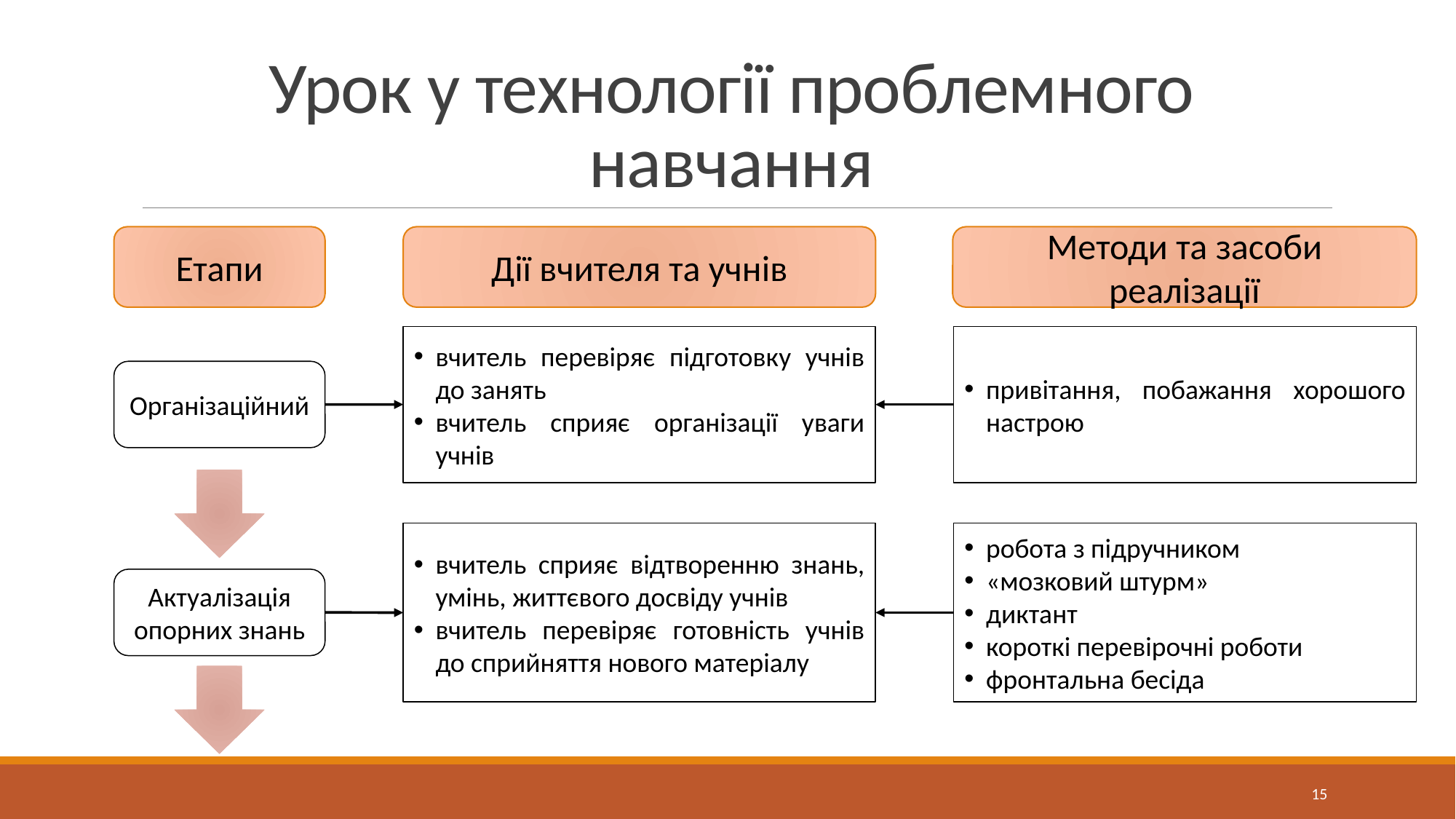

# Урок у технології проблемного навчання
Етапи
Дії вчителя та учнів
Методи та засоби реалізації
вчитель перевіряє підготовку учнів до занять
вчитель сприяє організації уваги учнів
привітання, побажання хорошого настрою
Організаційний

вчитель сприяє відтворенню знань, умінь, життєвого досвіду учнів
вчитель перевіряє готовність учнів до сприйняття нового матеріалу
робота з підручником
«мозковий штурм»
диктант
короткі перевірочні роботи
фронтальна бесіда
Актуалізація опорних знань

15